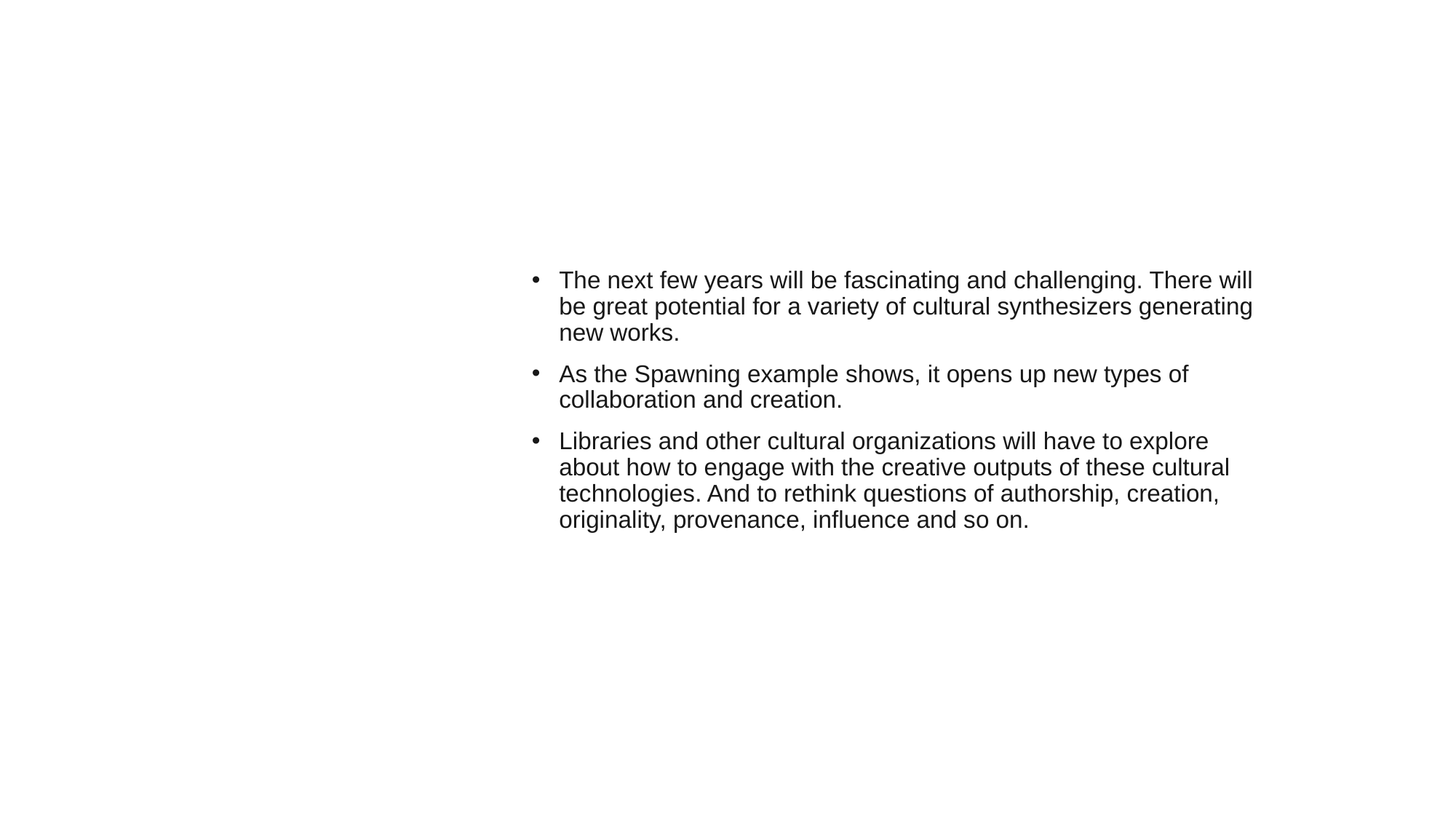

The next few years will be fascinating and challenging. There will be great potential for a variety of cultural synthesizers generating new works.
As the Spawning example shows, it opens up new types of collaboration and creation.
Libraries and other cultural organizations will have to explore about how to engage with the creative outputs of these cultural technologies. And to rethink questions of authorship, creation, originality, provenance, influence and so on.